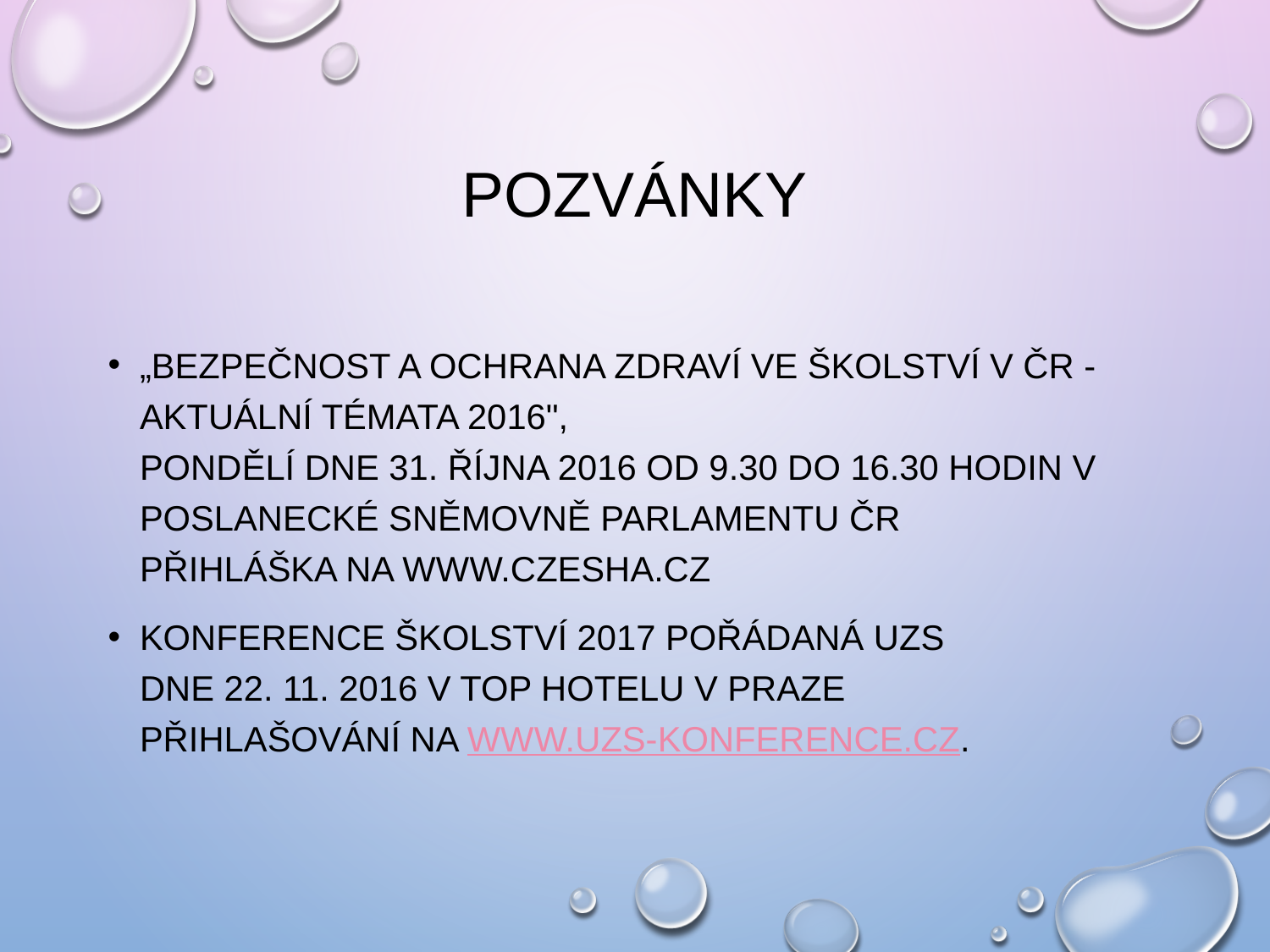

# POZVÁNKY
„Bezpečnost a ochrana zdraví ve školství v ČR - aktuální témata 2016",
pondělí dne 31. října 2016 od 9.30 do 16.30 hodin v Poslanecké sněmovně Parlamentu ČR
přihláška na www.CZESHA.CZ
Konference školství 2017 pořádaná UZS
dne 22. 11. 2016 v TOP hotelu v Praze
Přihlašování na www.uzs-konference.cz.